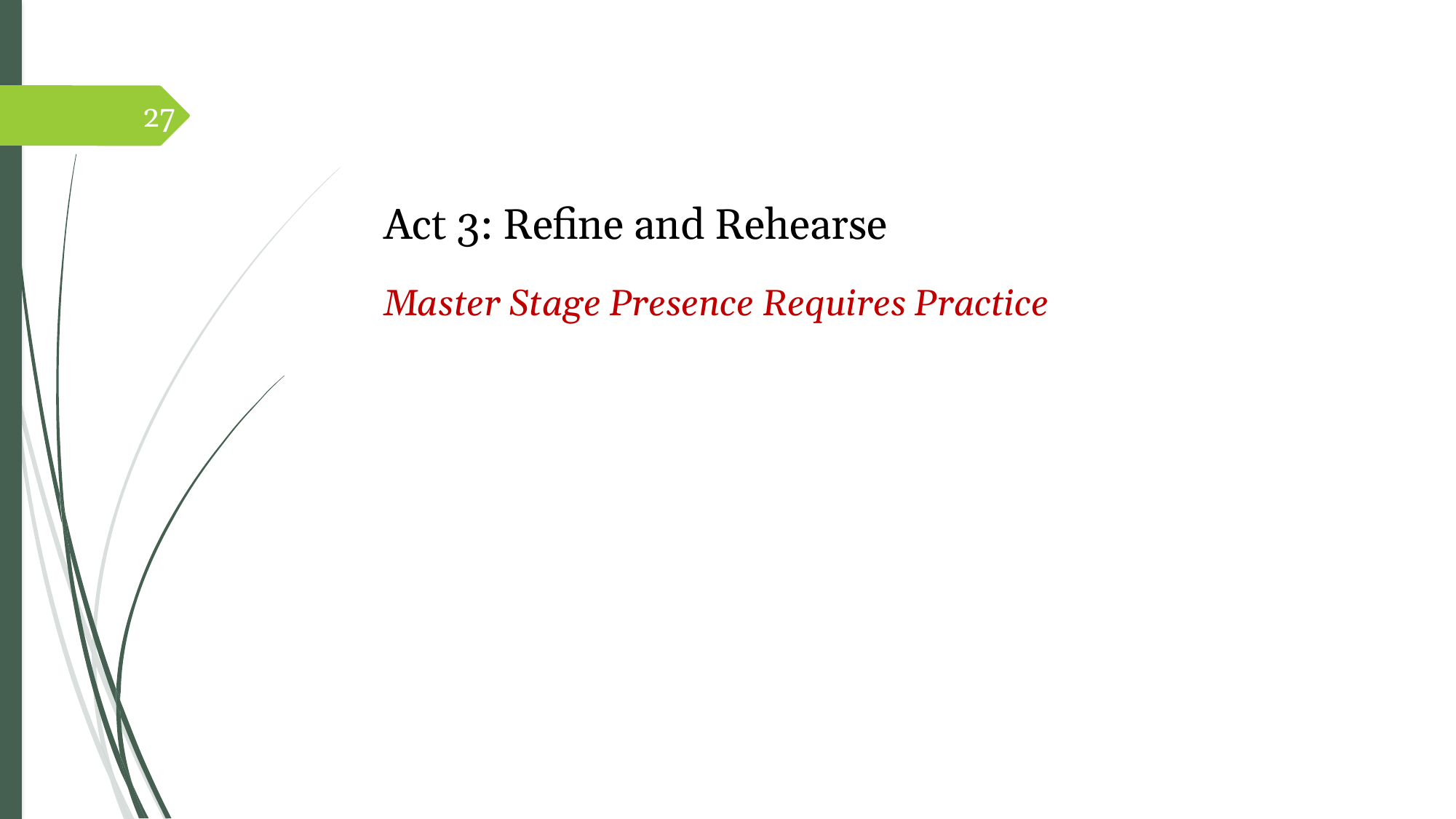

27
Act 3: Refine and Rehearse
Master Stage Presence Requires Practice